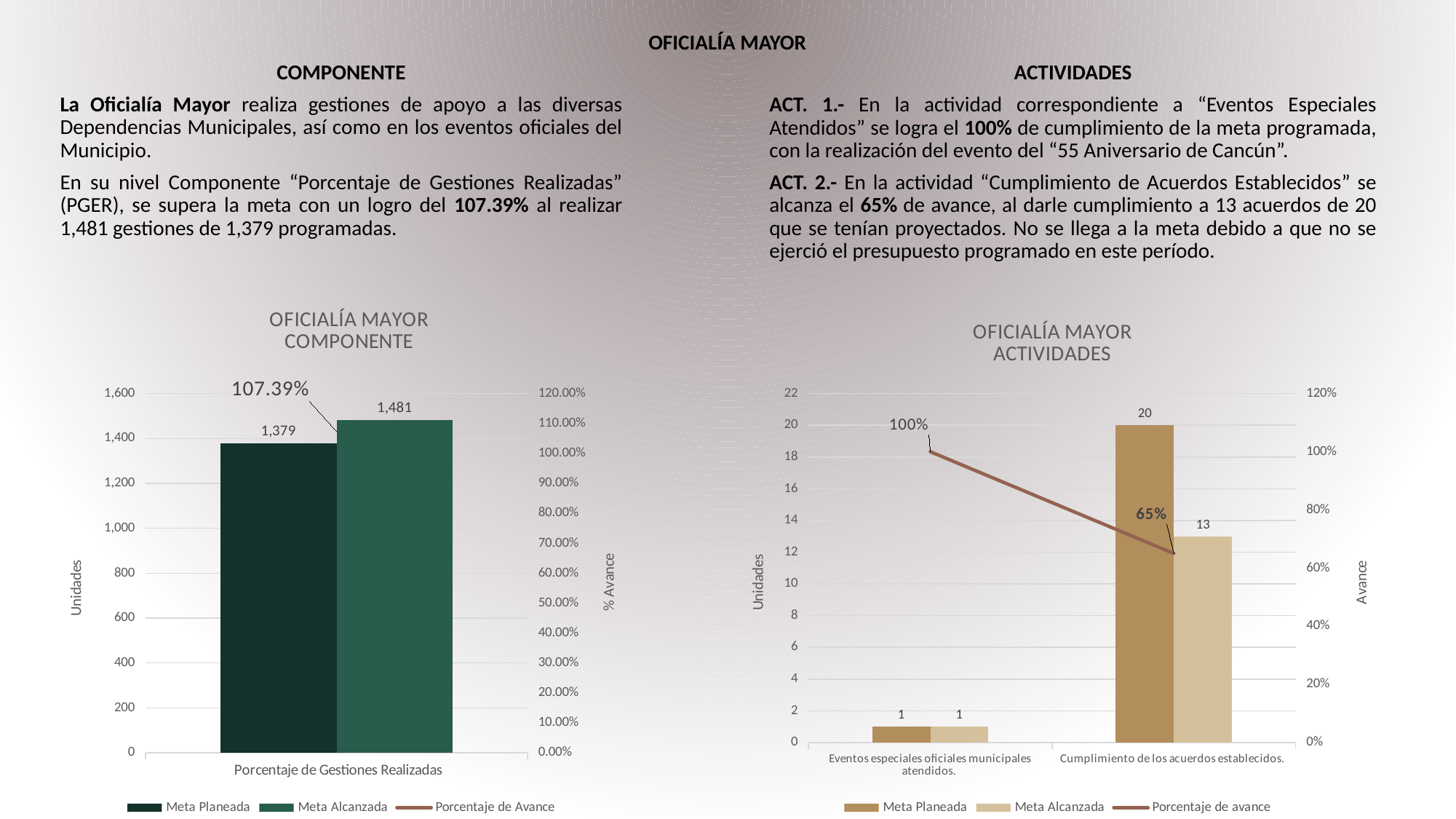

OFICIALÍA MAYOR

COMPONENTE
La Oficialía Mayor realiza gestiones de apoyo a las diversas Dependencias Municipales, así como en los eventos oficiales del Municipio.
En su nivel Componente “Porcentaje de Gestiones Realizadas” (PGER), se supera la meta con un logro del 107.39% al realizar 1,481 gestiones de 1,379 programadas.

ACTIVIDADES
ACT. 1.- En la actividad correspondiente a “Eventos Especiales Atendidos” se logra el 100% de cumplimiento de la meta programada, con la realización del evento del “55 Aniversario de Cancún”.
ACT. 2.- En la actividad “Cumplimiento de Acuerdos Establecidos” se alcanza el 65% de avance, al darle cumplimiento a 13 acuerdos de 20 que se tenían proyectados. No se llega a la meta debido a que no se ejerció el presupuesto programado en este período.

### Chart: OFICIALÍA MAYOR
COMPONENTE

| Category | Meta Planeada | Meta Alcanzada |  |
|---|---|---|---|
|  Porcentaje de Gestiones Realizadas | 1379.0 | 1481.0 | 1.0739666424945613 |

### Chart: OFICIALÍA MAYOR
ACTIVIDADES

| Category | Meta Planeada | Meta Alcanzada |  |
|---|---|---|---|
| Eventos especiales oficiales municipales atendidos.  | 1.0 | 1.0 | 1.0 |
| Cumplimiento de los acuerdos establecidos.  | 20.0 | 13.0 | 0.65 |